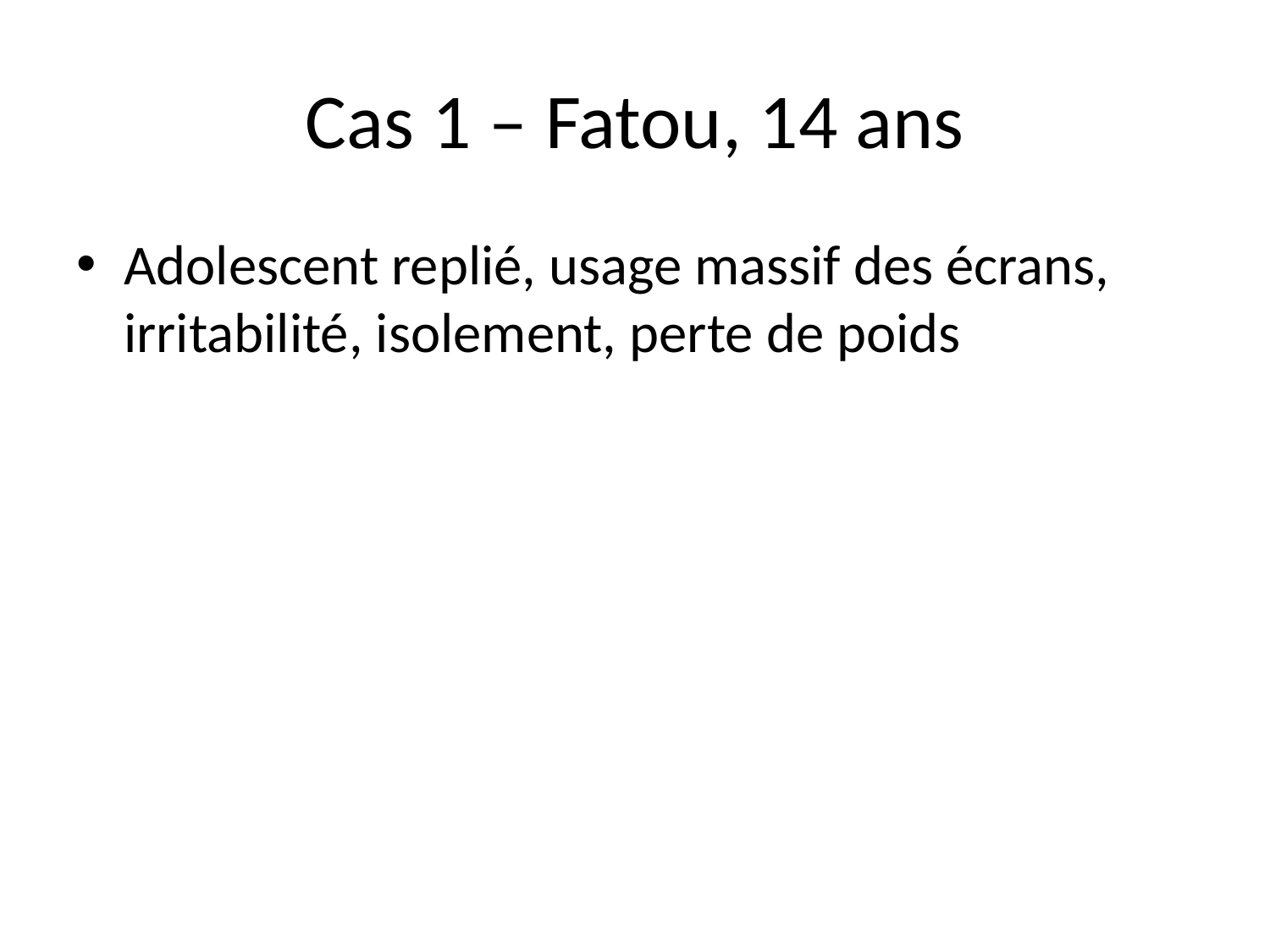

# Cas 1 – Fatou, 14 ans
Adolescent replié, usage massif des écrans, irritabilité, isolement, perte de poids